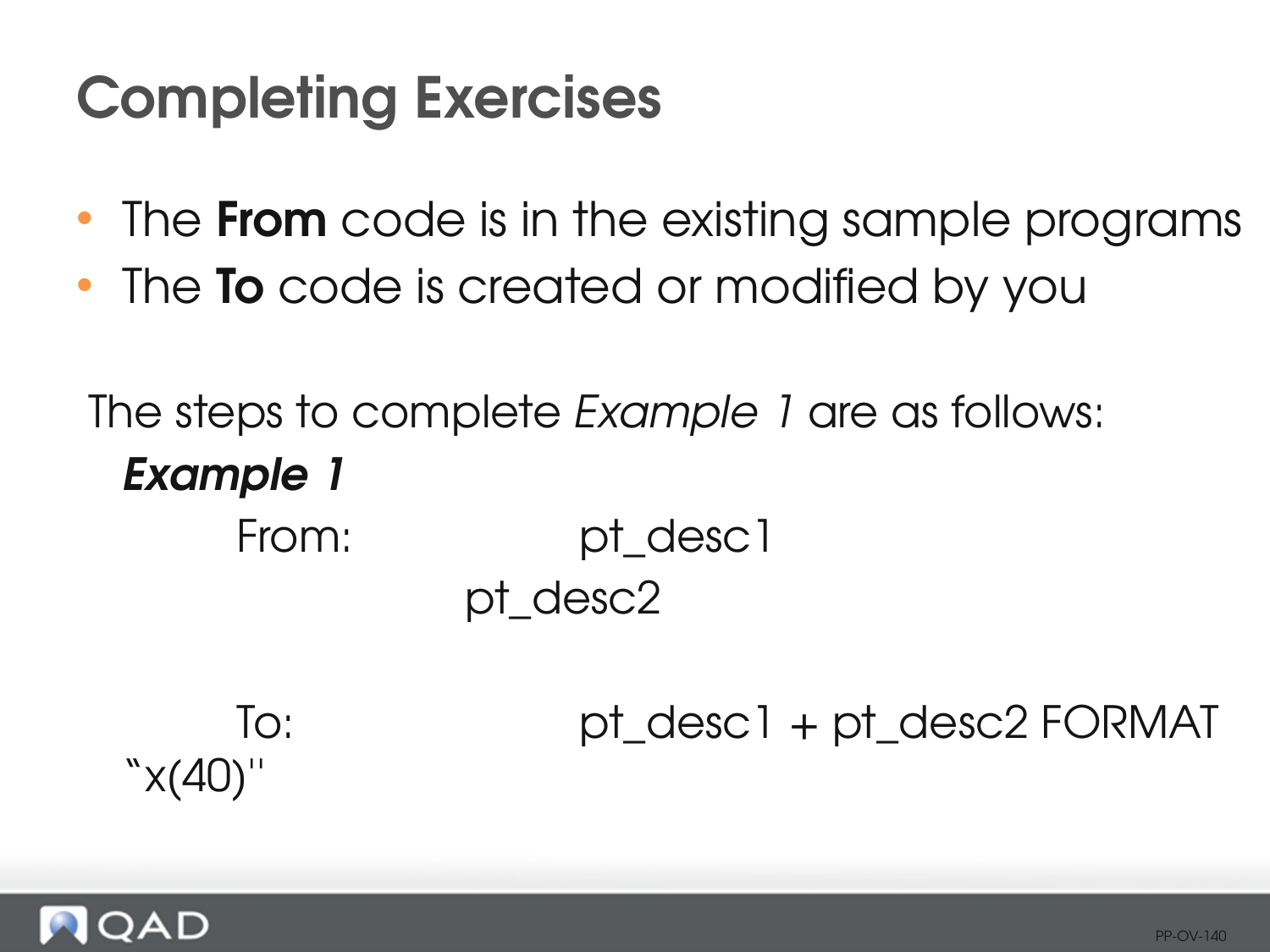

# Completing Exercises
The From code is in the existing sample programs
The To code is created or modified by you

 The steps to complete Example 1 are as follows:
	Example 1
		From:		pt_desc1
			     	pt_desc2

		To:			pt_desc1 + pt_desc2 FORMAT “x(40)''

PP-OV-140